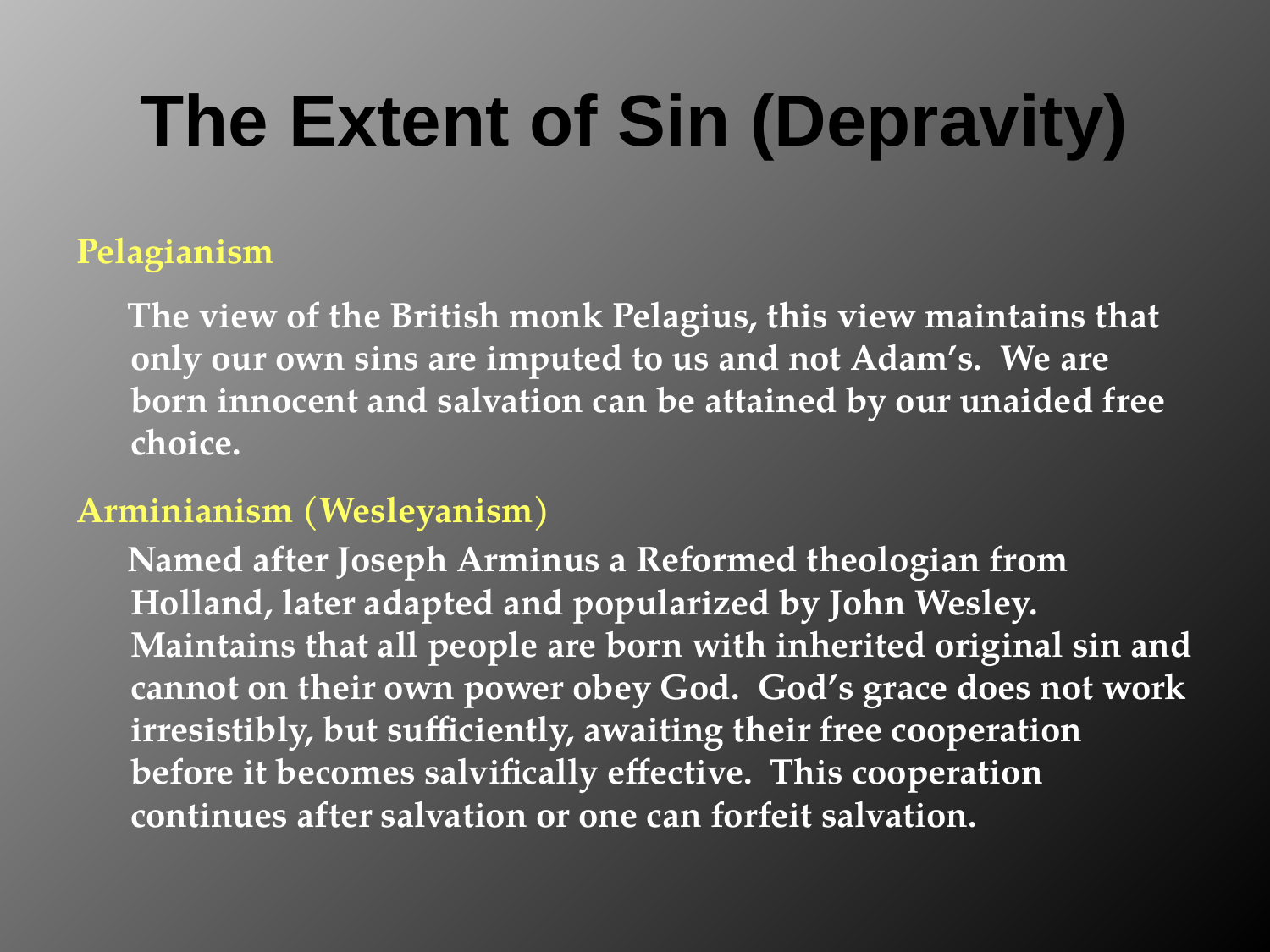

# The Extent of Sin (Depravity)
Pelagianism

The view of the British monk Pelagius, this view maintains that only our own sins are imputed to us and not Adam’s.  We are born innocent and salvation can be attained by our unaided free choice.

Arminianism (Wesleyanism)
Named after Joseph Arminus a Reformed theologian from Holland, later adapted and popularized by John Wesley.  Maintains that all people are born with inherited original sin and cannot on their own power obey God.  God’s grace does not work irresistibly, but sufficiently, awaiting their free cooperation before it becomes salvifically effective.  This cooperation continues after salvation or one can forfeit salvation.